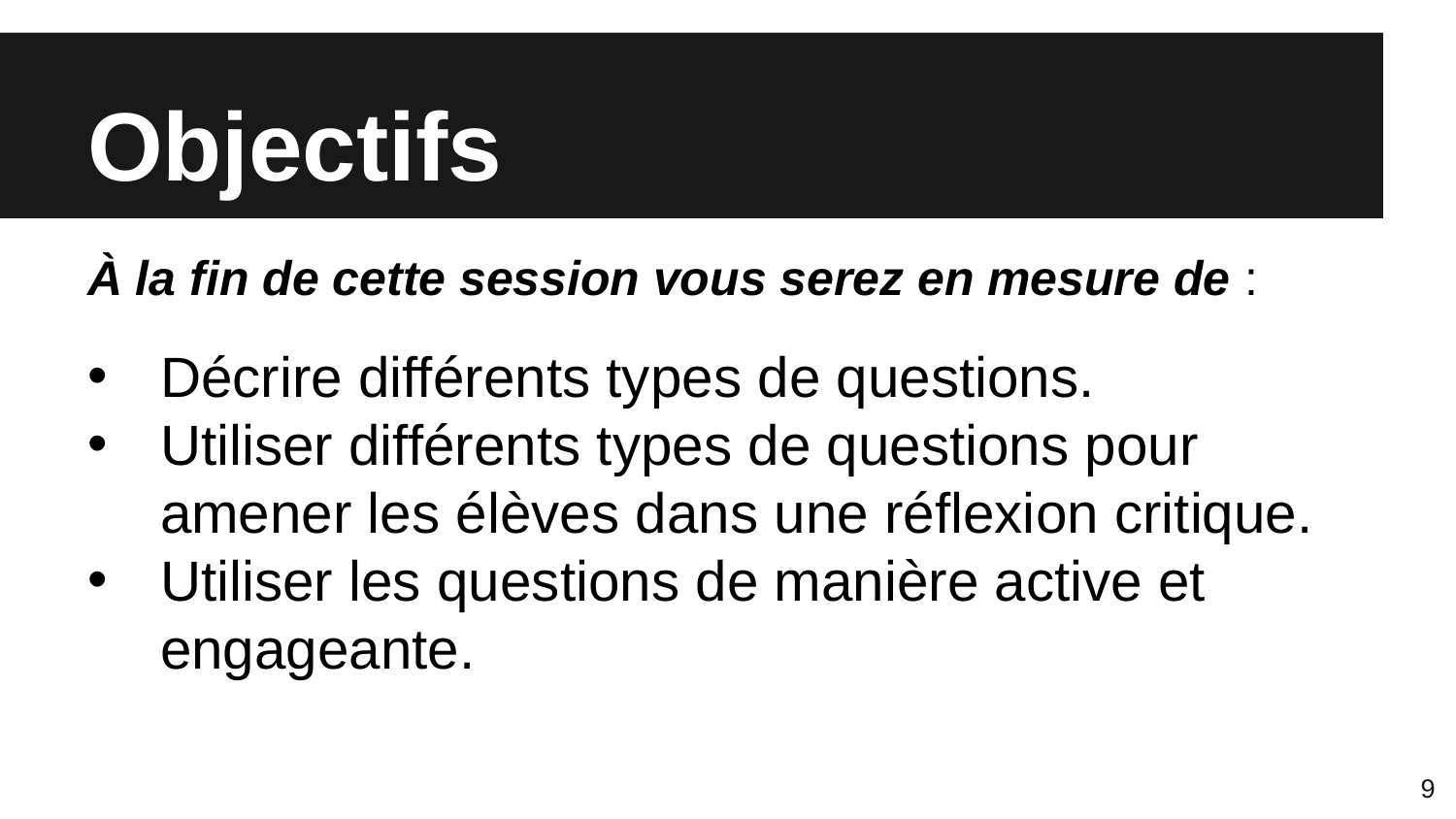

# Objectifs
À la fin de cette session vous serez en mesure de :

Décrire différents types de questions.
Utiliser différents types de questions pour amener les élèves dans une réflexion critique.
Utiliser les questions de manière active et engageante.

9